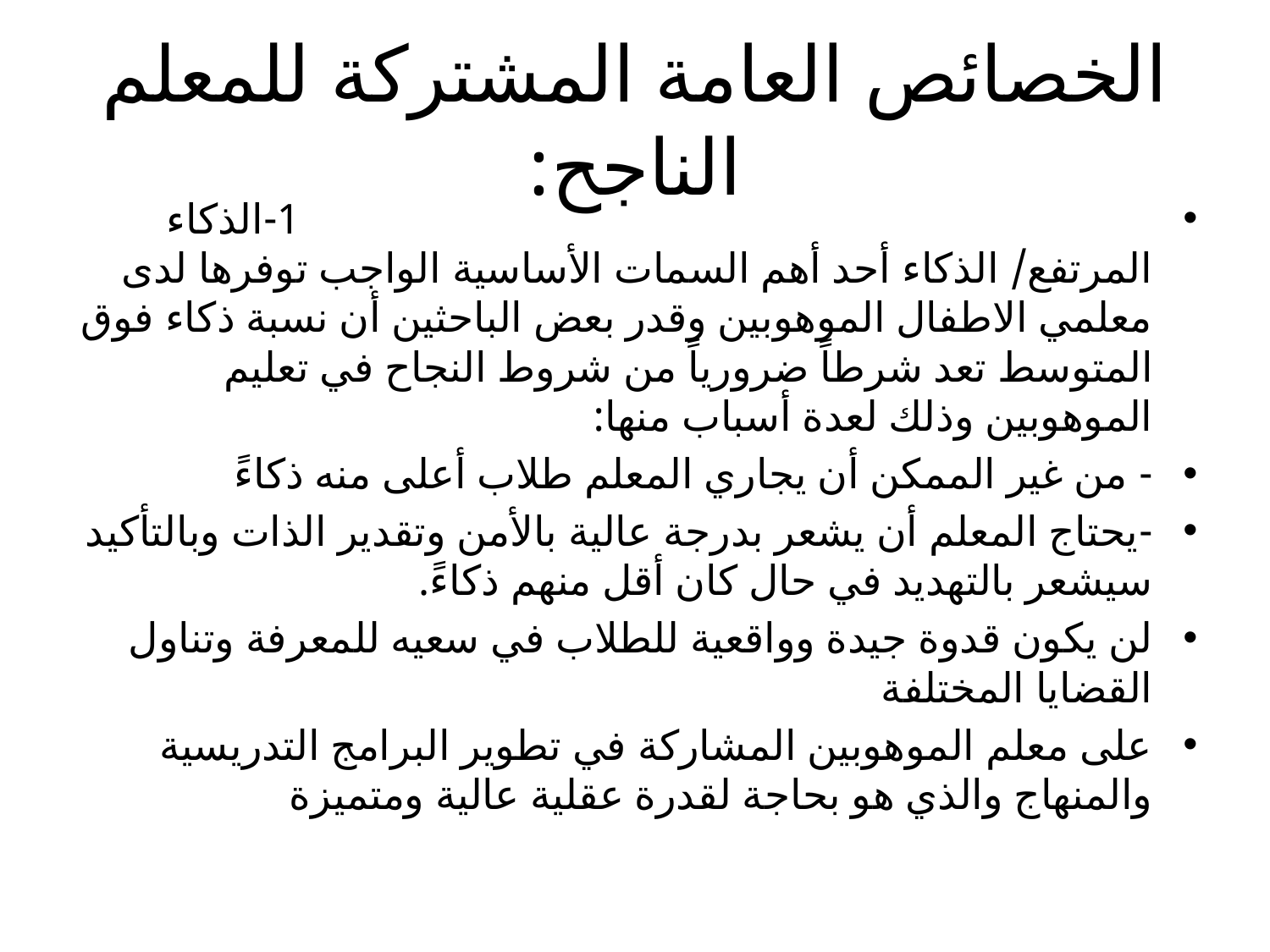

# الخصائص العامة المشتركة للمعلم الناجح:
                                                                               1-الذكاء المرتفع/ الذكاء أحد أهم السمات الأساسية الواجب توفرها لدى معلمي الاطفال الموهوبين وقدر بعض الباحثين أن نسبة ذكاء فوق المتوسط تعد شرطاً ضرورياً من شروط النجاح في تعليم الموهوبين وذلك لعدة أسباب منها:
- من غير الممكن أن يجاري المعلم طلاب أعلى منه ذكاءً
-يحتاج المعلم أن يشعر بدرجة عالية بالأمن وتقدير الذات وبالتأكيد سيشعر بالتهديد في حال كان أقل منهم ذكاءً.
لن يكون قدوة جيدة وواقعية للطلاب في سعيه للمعرفة وتناول القضايا المختلفة
على معلم الموهوبين المشاركة في تطوير البرامج التدريسية والمنهاج والذي هو بحاجة لقدرة عقلية عالية ومتميزة